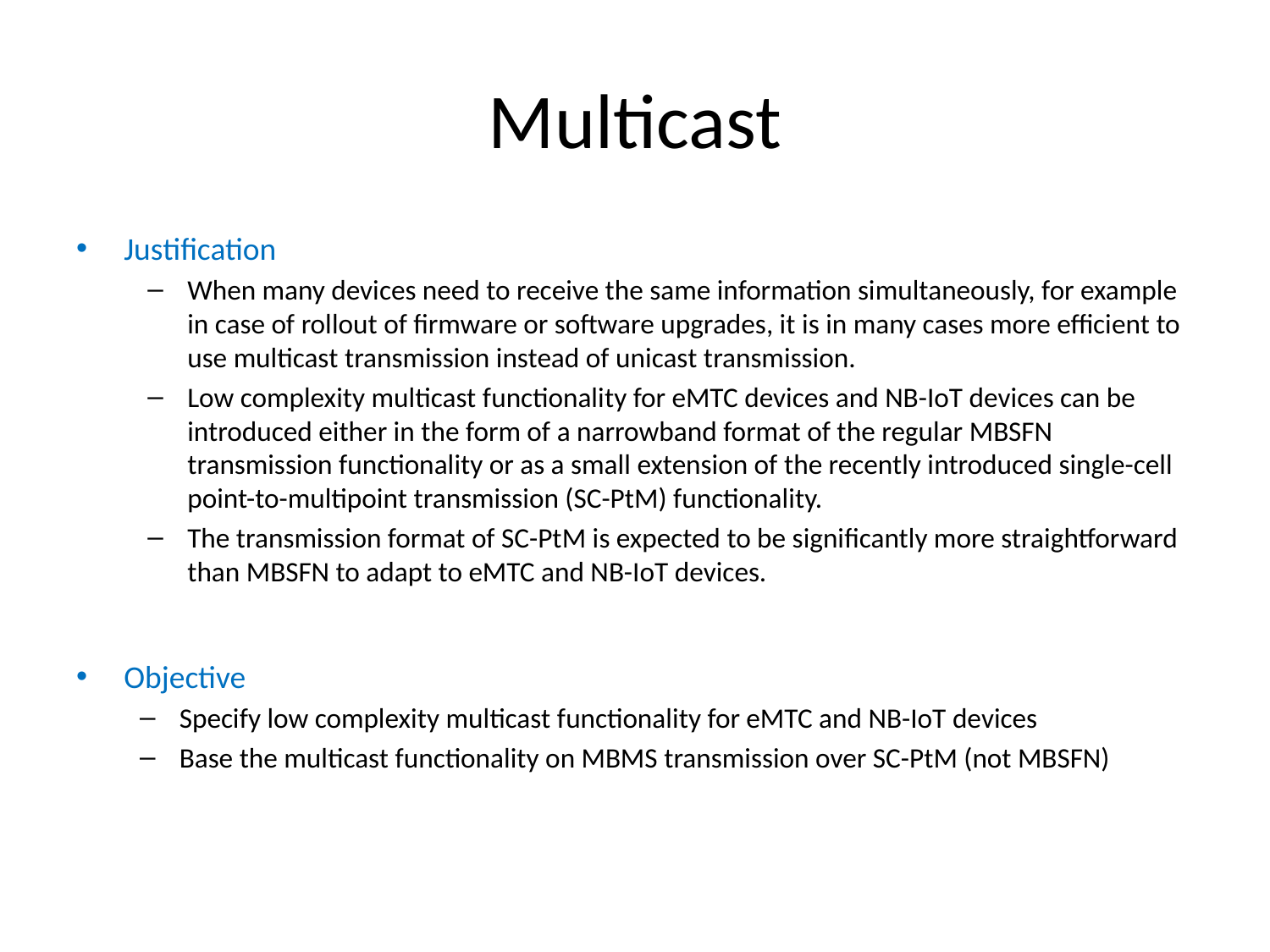

# Multicast
Justification
When many devices need to receive the same information simultaneously, for example in case of rollout of firmware or software upgrades, it is in many cases more efficient to use multicast transmission instead of unicast transmission.
Low complexity multicast functionality for eMTC devices and NB-IoT devices can be introduced either in the form of a narrowband format of the regular MBSFN transmission functionality or as a small extension of the recently introduced single-cell point-to-multipoint transmission (SC-PtM) functionality.
The transmission format of SC-PtM is expected to be significantly more straightforward than MBSFN to adapt to eMTC and NB-IoT devices.

Objective
Specify low complexity multicast functionality for eMTC and NB-IoT devices
Base the multicast functionality on MBMS transmission over SC-PtM (not MBSFN)